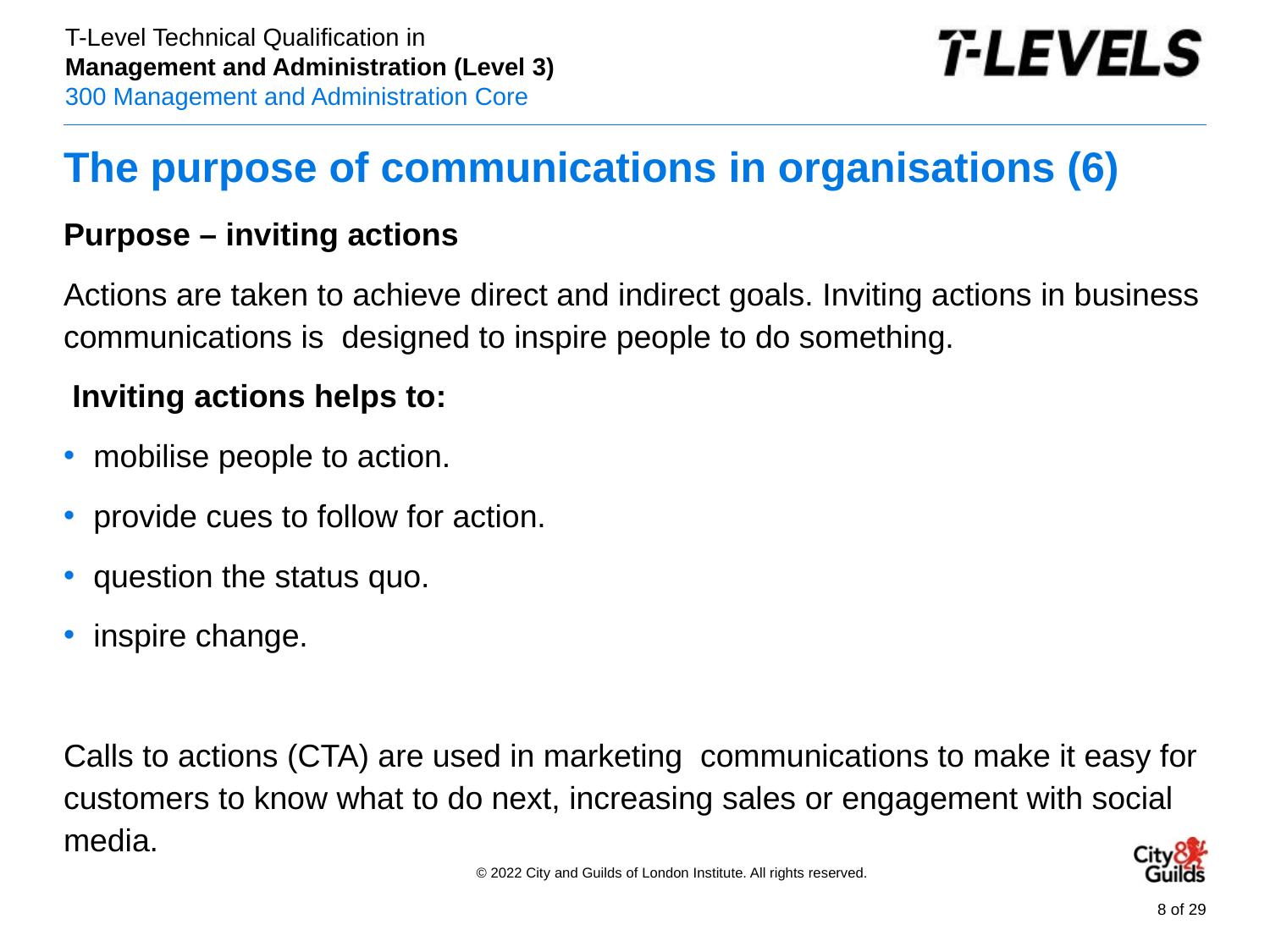

# The purpose of communications in organisations (6)
Purpose – inviting actions
Actions are taken to achieve direct and indirect goals. Inviting actions in business communications is  designed to inspire people to do something.
 Inviting actions helps to:
mobilise people to action.
provide cues to follow for action.
question the status quo.
inspire change.

Calls to actions (CTA) are used in marketing  communications to make it easy for customers to know what to do next, increasing sales or engagement with social media.